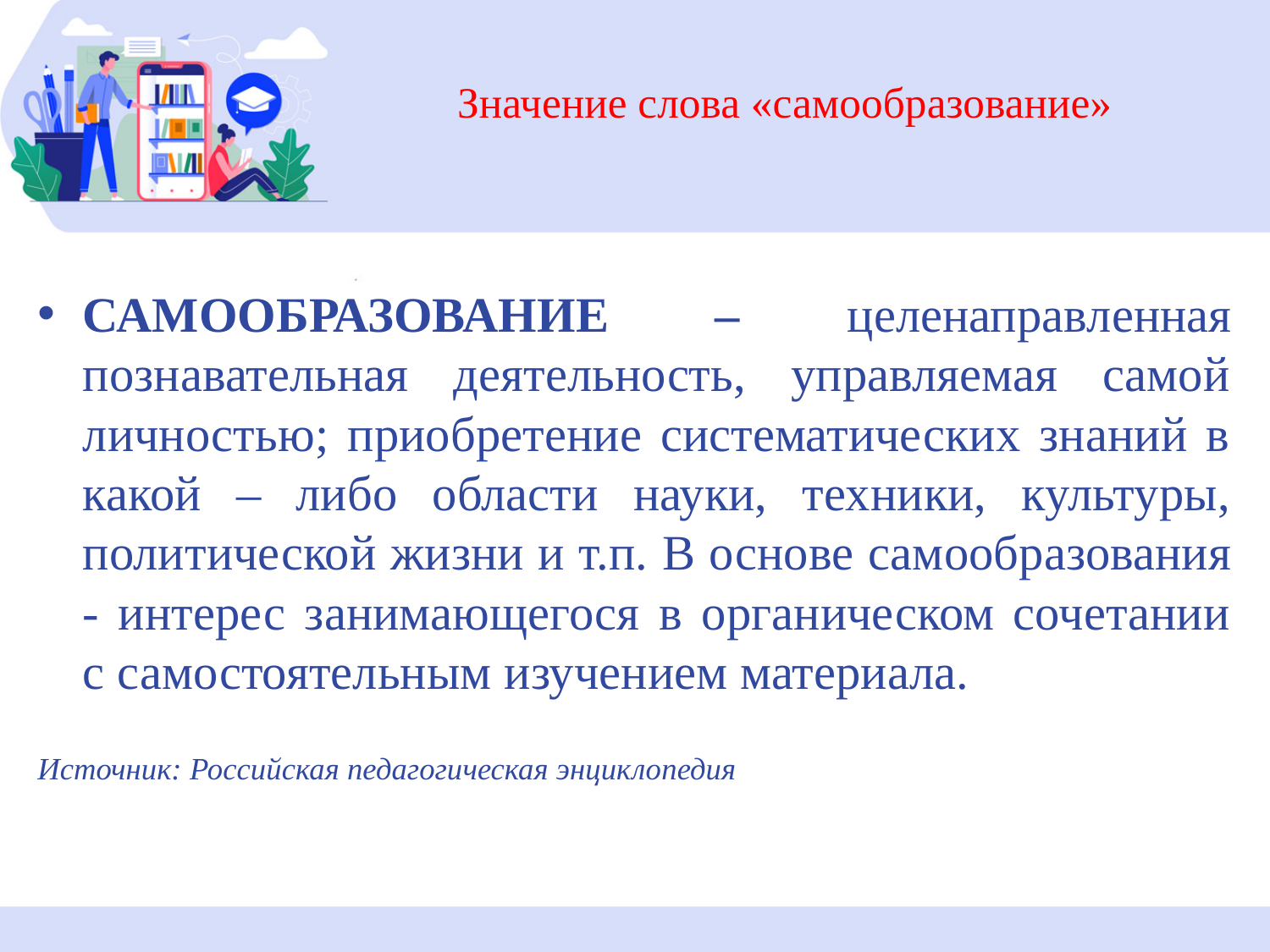

# Значение слова «самообразование»
САМООБРАЗОВАНИЕ – целенаправленная познавательная деятельность, управляемая самой личностью; приобретение систематических знаний в какой – либо области науки, техники, культуры, политической жизни и т.п. В основе самообразования - интерес занимающегося в органическом сочетании с самостоятельным изучением материала.

Источник: Российская педагогическая энциклопедия